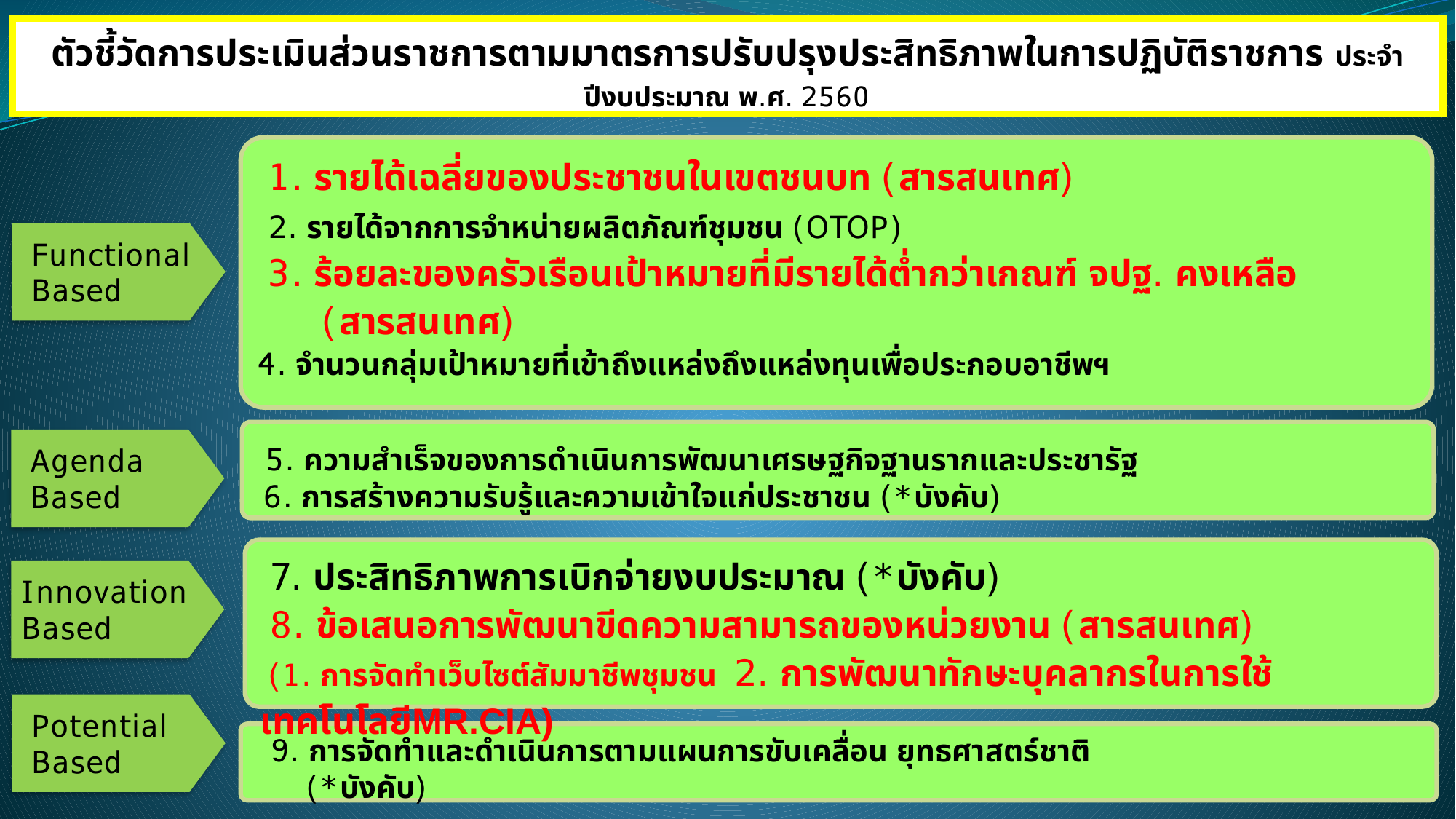

ตัวชี้วัดการประเมินส่วนราชการตามมาตรการปรับปรุงประสิทธิภาพในการปฏิบัติราชการ ประจำปีงบประมาณ พ.ศ. 2560
 1. รายได้เฉลี่ยของประชาชนในเขตชนบท (สารสนเทศ)
 2. รายได้จากการจำหน่ายผลิตภัณฑ์ชุมชน (OTOP)
 3. ร้อยละของครัวเรือนเป้าหมายที่มีรายได้ต่ำกว่าเกณฑ์ จปฐ. คงเหลือ
      (สารสนเทศ)
4. จำนวนกลุ่มเป้าหมายที่เข้าถึงแหล่งถึงแหล่งทุนเพื่อประกอบอาชีพฯ
 Functional
 Based
 5. ความสำเร็จของการดำเนินการพัฒนาเศรษฐกิจฐานรากและประชารัฐ
 6. การสร้างความรับรู้และความเข้าใจแก่ประชาชน (*บังคับ)

 Agenda
 Based
 7. ประสิทธิภาพการเบิกจ่ายงบประมาณ (*บังคับ)
 8. ข้อเสนอการพัฒนาขีดความสามารถของหน่วยงาน (สารสนเทศ)
 (1. การจัดทำเว็บไซต์สัมมาชีพชุมชน  2. การพัฒนาทักษะบุคลากรในการใช้เทคโนโลยีMR.CIA)

Innovation
Based
 Potential
 Based
  9. การจัดทำและดำเนินการตามแผนการขับเคลื่อน ยุทธศาสตร์ชาติ
      (*บังคับ)